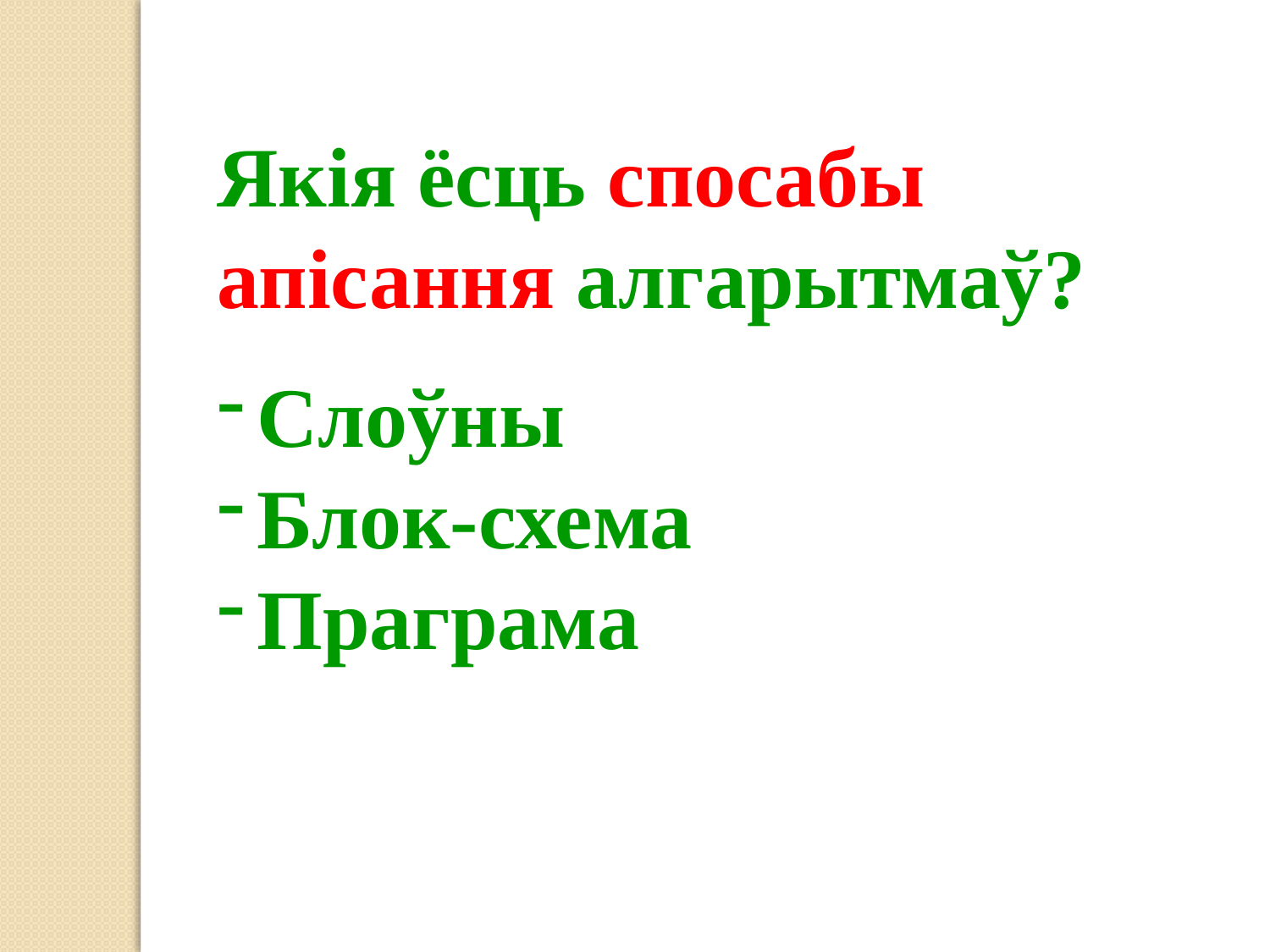

Якія ёсць спосабы апісання алгарытмаў?
Слоўны
Блок-схема
Праграма